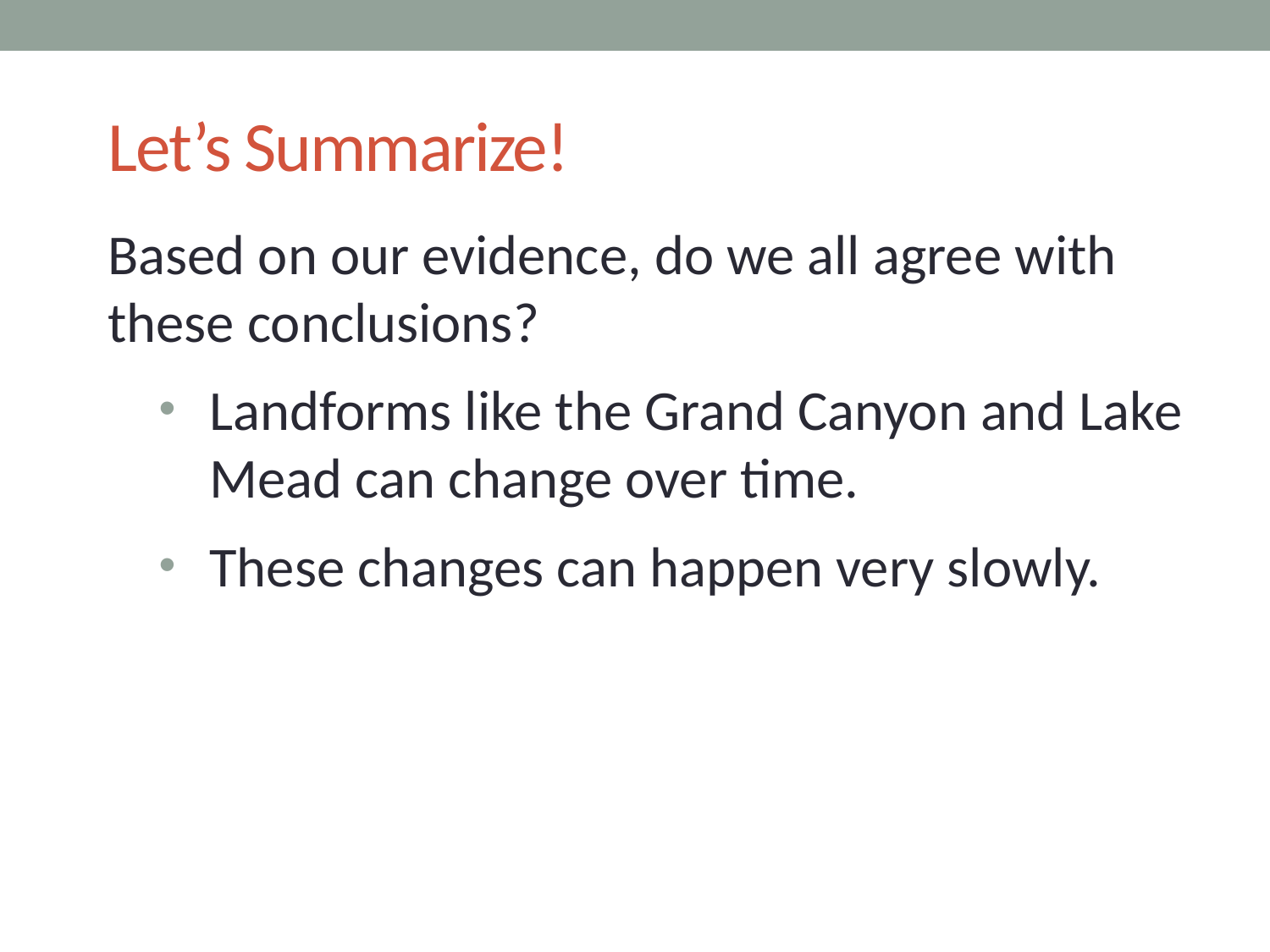

# Let’s Summarize!
Based on our evidence, do we all agree with these conclusions?
Landforms like the Grand Canyon and Lake Mead can change over time.
These changes can happen very slowly.